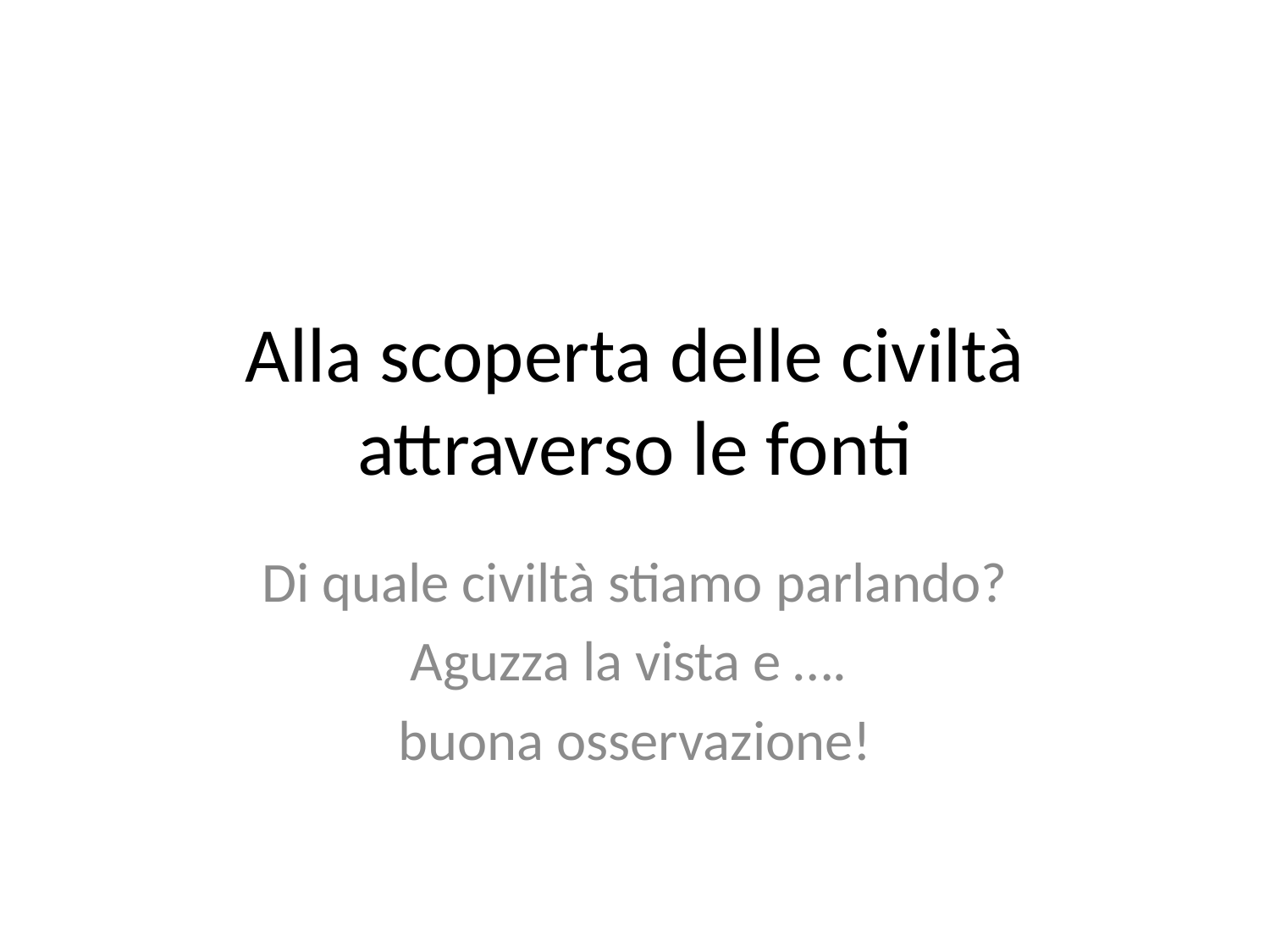

# Alla scoperta delle civiltà attraverso le fonti
Di quale civiltà stiamo parlando?
Aguzza la vista e ….
buona osservazione!